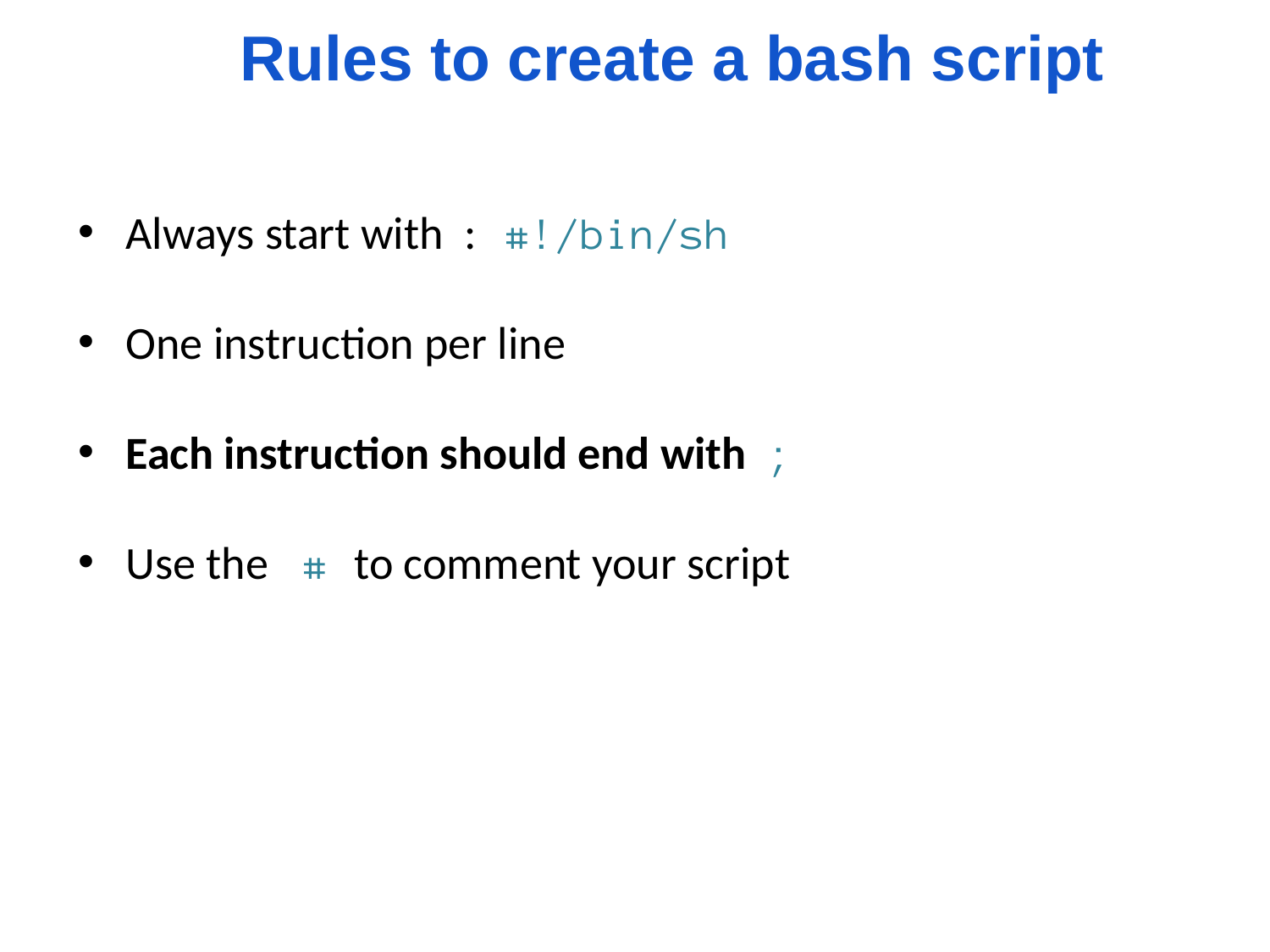

Rules to create a bash script
Always start with  : 	#!/bin/sh

One instruction per line

Each instruction should end with  ;

Use the  # to comment your script